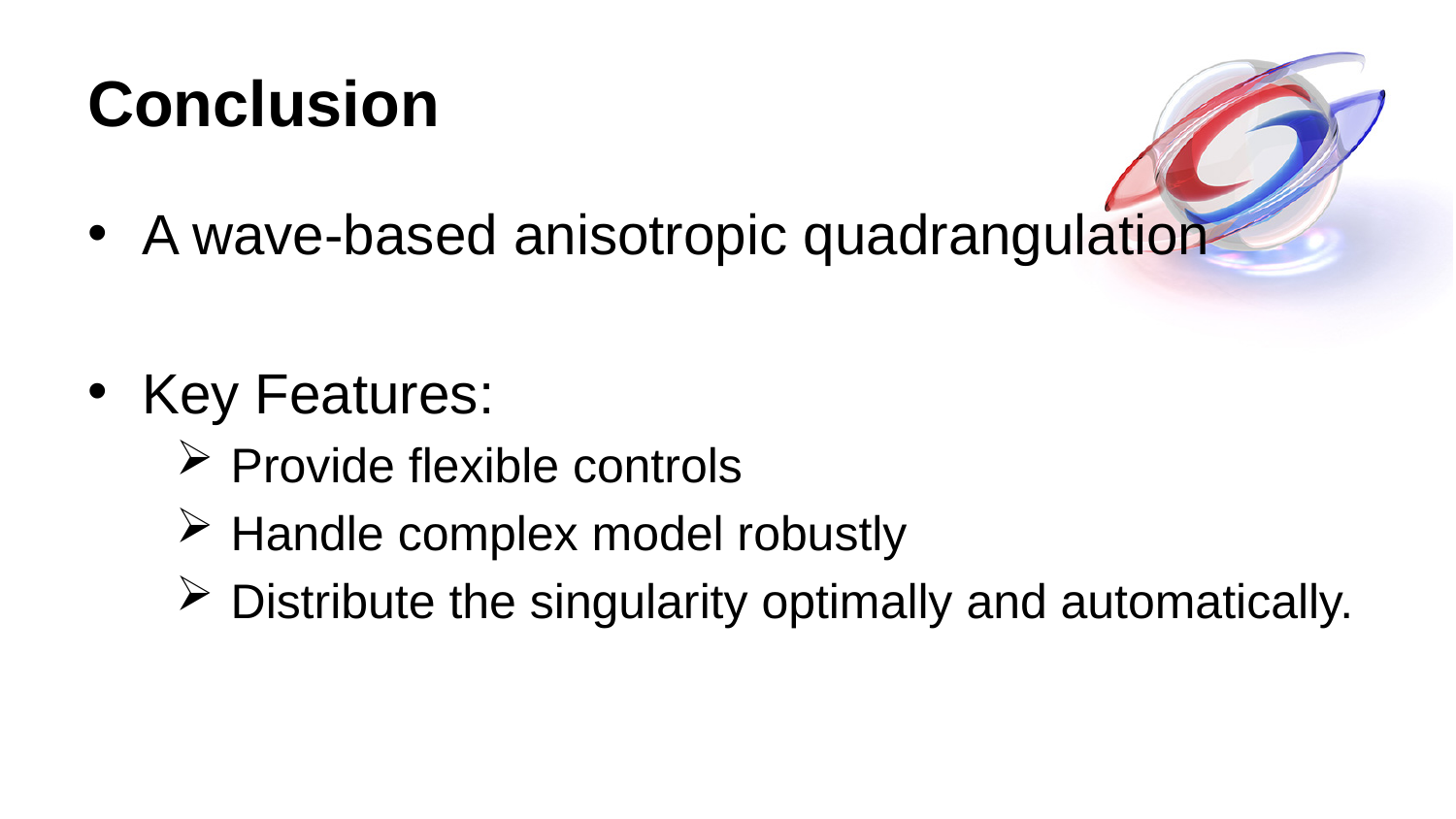

# Conclusion
A wave-based anisotropic quadrangulation

Key Features:
Provide flexible controls
Handle complex model robustly
Distribute the singularity optimally and automatically.